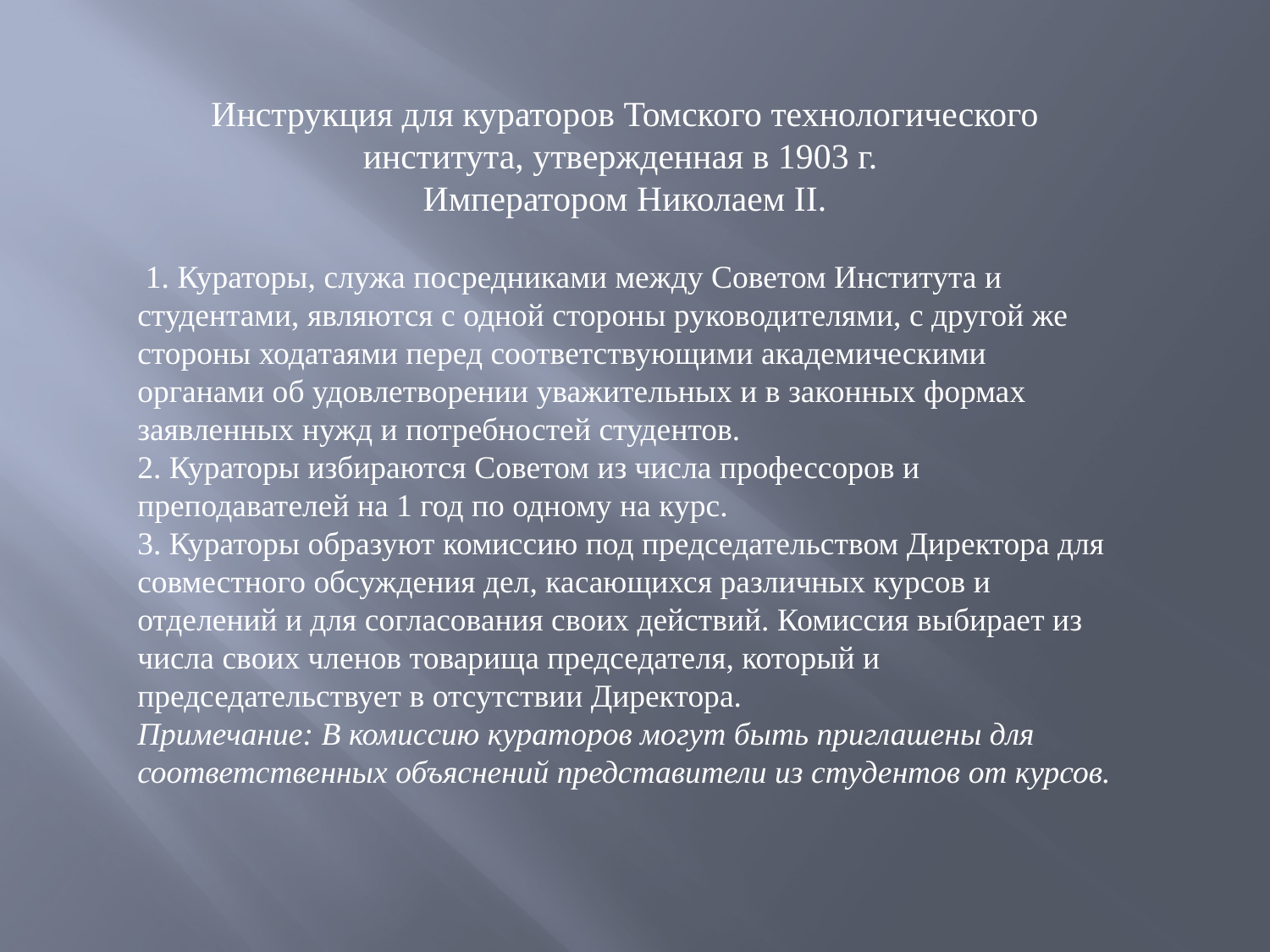

Инструкция для кураторов Томского технологического института, утвержденная в 1903 г.
Императором Николаем II.

 1. Кураторы, служа посредниками между Советом Института и студентами, являются с одной стороны руководителями, с другой же стороны ходатаями перед соответствующими академическими органами об удовлетворении уважительных и в законных формах заявленных нужд и потребностей студентов.
2. Кураторы избираются Советом из числа профессоров и преподавателей на 1 год по одному на курс.
3. Кураторы образуют комиссию под председательством Директора для совместного обсуждения дел, касающихся различных курсов и отделений и для согласования своих действий. Комиссия выбирает из числа своих членов товарища председателя, который и председательствует в отсутствии Директора.
Примечание: В комиссию кураторов могут быть приглашены для соответственных объяснений представители из студентов от курсов.